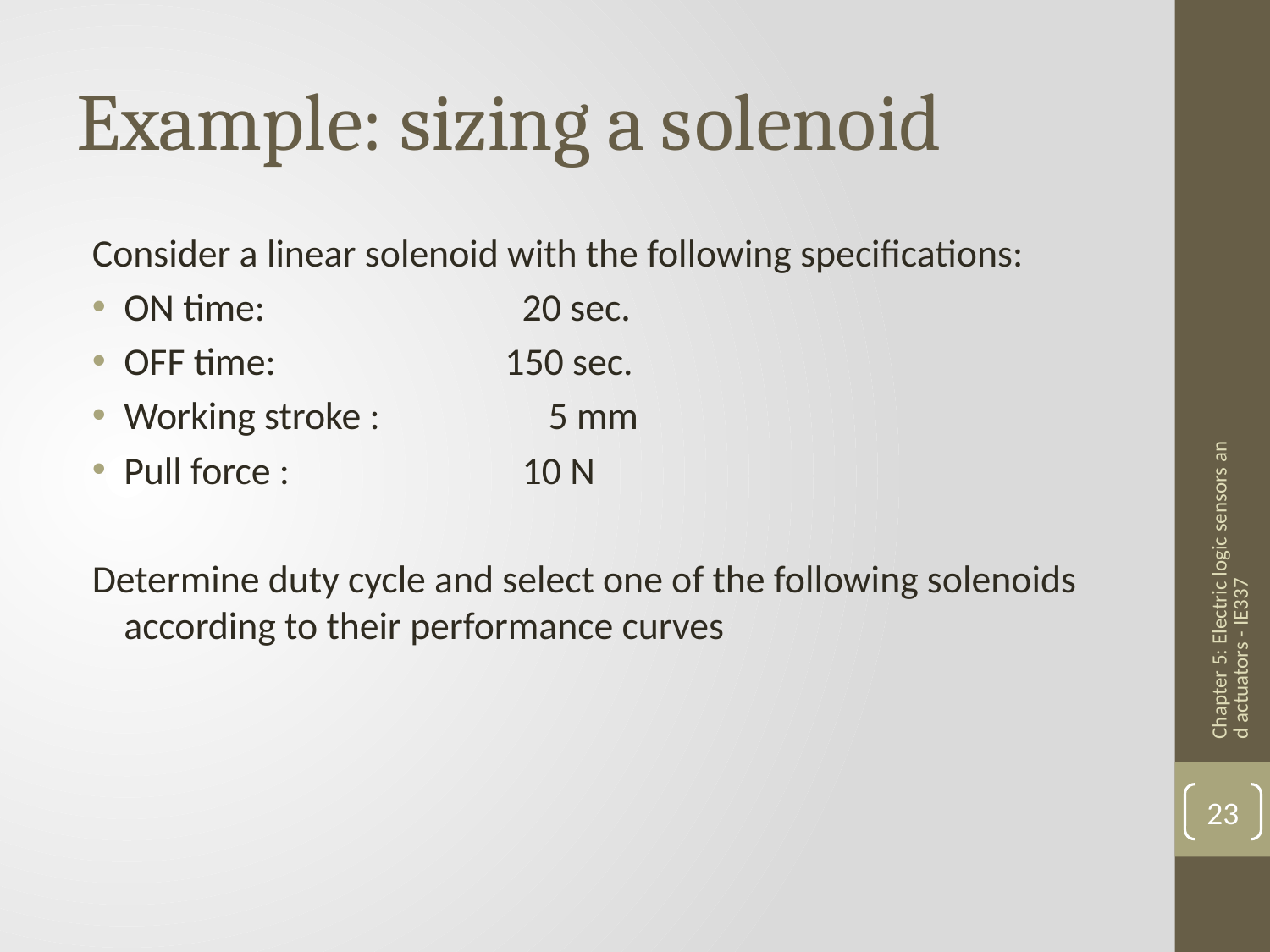

# Example: sizing a solenoid
Consider a linear solenoid with the following specifications:
ON time: 		  20 sec.
OFF time: 		150 sec.
Working stroke : 	     5 mm
Pull force : 		  10 N

Determine duty cycle and select one of the following solenoids according to their performance curves
Chapter 5: Electric logic sensors and actuators - IE337
23